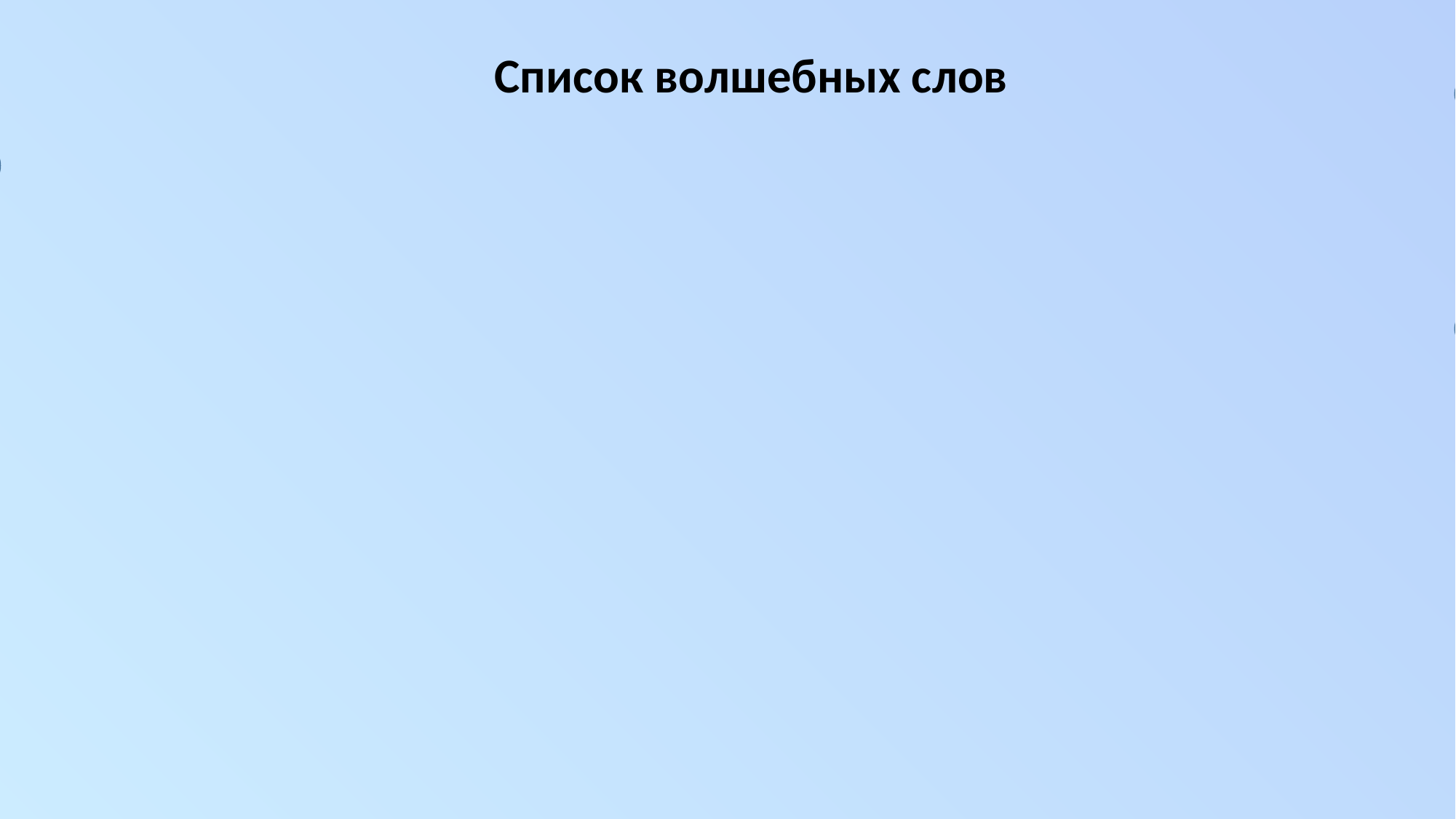

Доброе утро
Спокойной ночи
Можно спросить
Разрешите мне
Приятного аппетита
Список волшебных слов
Здравствуйте
Можно я помогу вам?
До свидания
Спасибо
Извините, пожалуйста
Пожалуйста
Будьте здоровы
Приятно познакомиться
Будьте добры
Угощайтесь